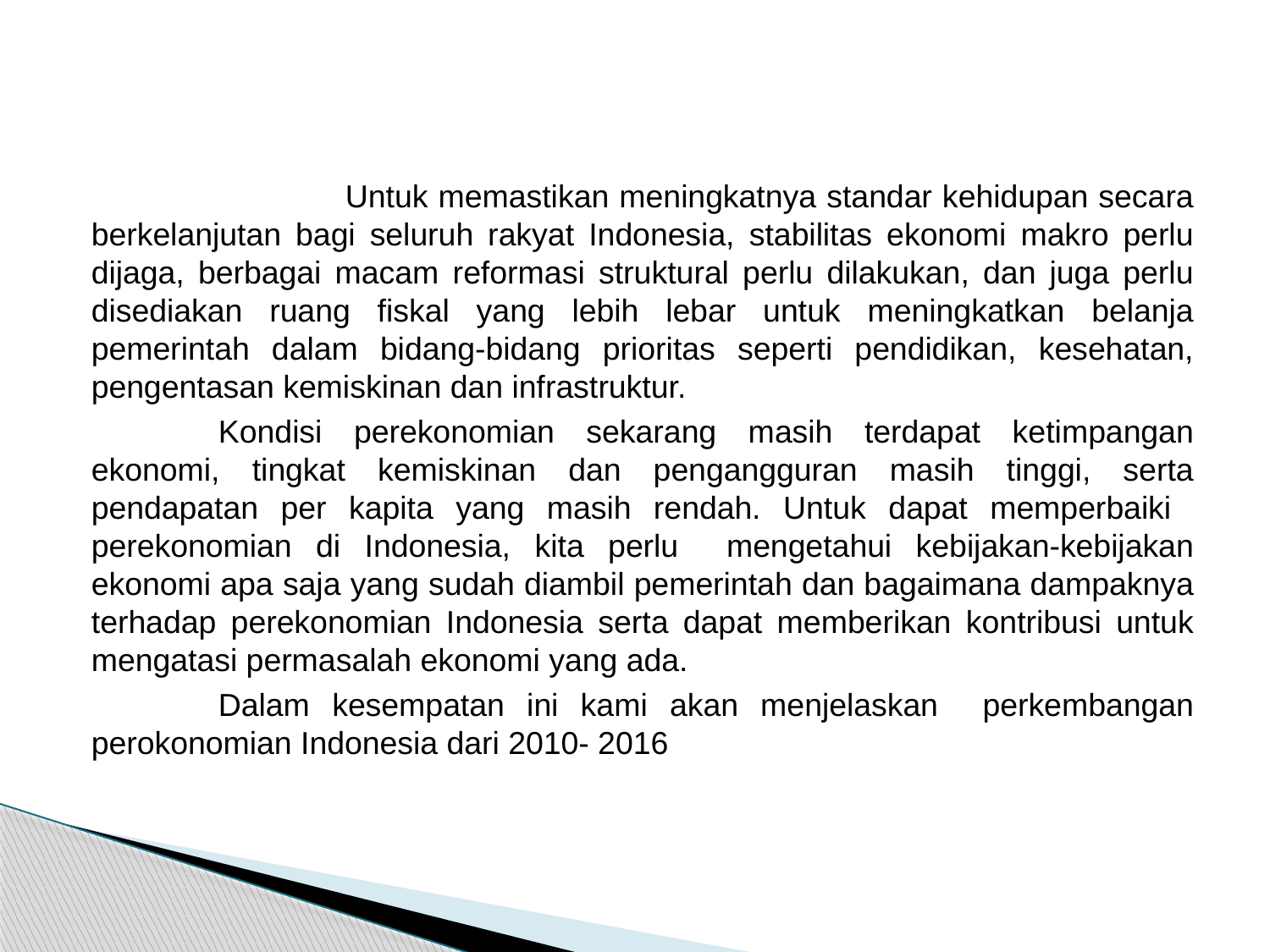

#
		Untuk memastikan meningkatnya standar kehidupan secara berkelanjutan bagi seluruh rakyat Indonesia, stabilitas ekonomi makro perlu dijaga, berbagai macam reformasi struktural perlu dilakukan, dan juga perlu disediakan ruang fiskal yang lebih lebar untuk meningkatkan belanja pemerintah dalam bidang-bidang prioritas seperti pendidikan, kesehatan, pengentasan kemiskinan dan infrastruktur.
	Kondisi perekonomian sekarang masih terdapat ketimpangan ekonomi, tingkat kemiskinan dan pengangguran masih tinggi, serta pendapatan per kapita yang masih rendah. Untuk dapat memperbaiki  perekonomian di Indonesia, kita perlu  mengetahui kebijakan-kebijakan ekonomi apa saja yang sudah diambil pemerintah dan bagaimana dampaknya terhadap perekonomian Indonesia serta dapat memberikan kontribusi untuk mengatasi permasalah ekonomi yang ada.
	Dalam kesempatan ini kami akan menjelaskan  perkembangan perokonomian Indonesia dari 2010- 2016